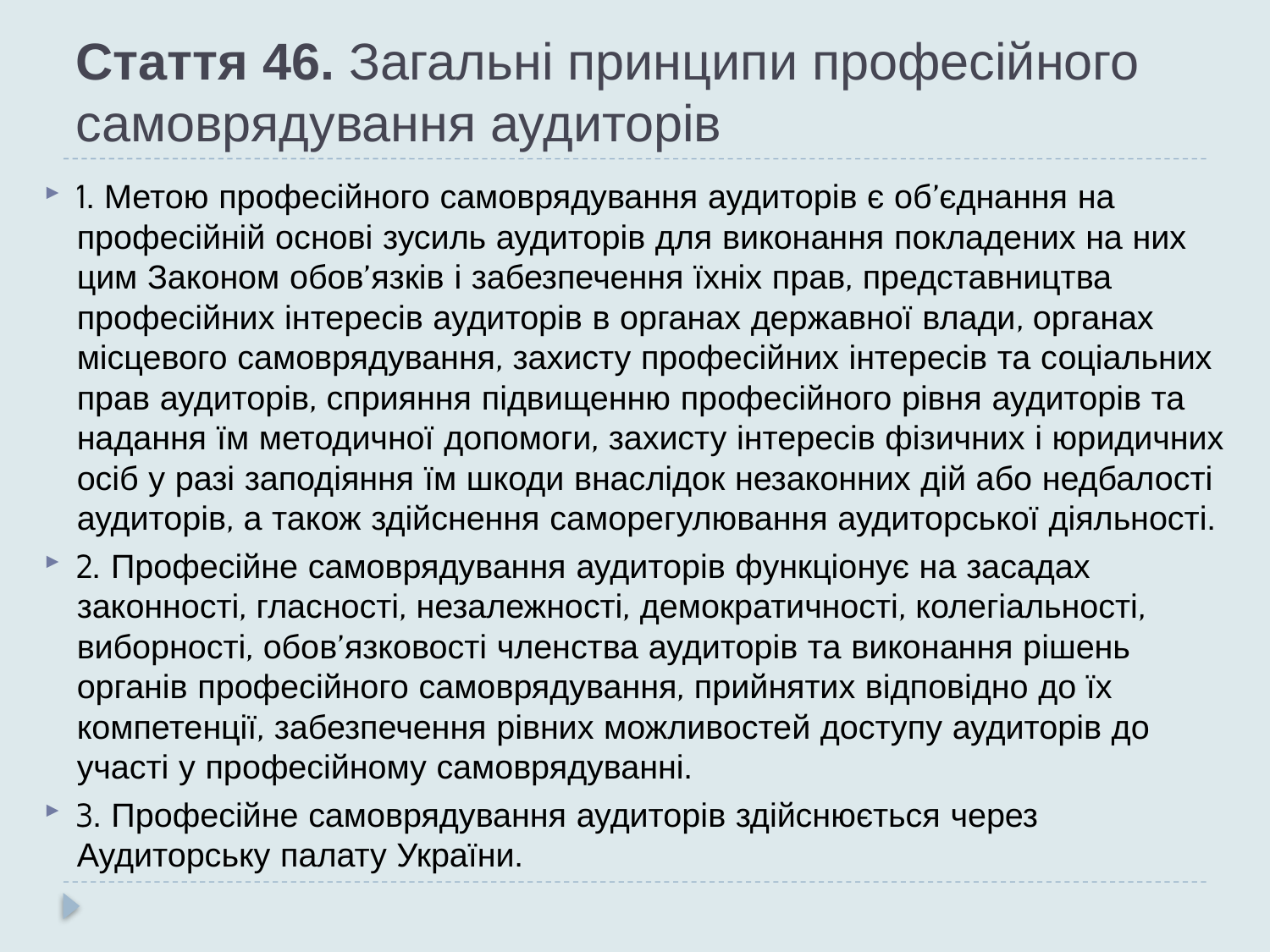

# Стаття 46. Загальні принципи професійного самоврядування аудиторів
1. Метою професійного самоврядування аудиторів є об’єднання на професійній основі зусиль аудиторів для виконання покладених на них цим Законом обов’язків і забезпечення їхніх прав, представництва професійних інтересів аудиторів в органах державної влади, органах місцевого самоврядування, захисту професійних інтересів та соціальних прав аудиторів, сприяння підвищенню професійного рівня аудиторів та надання їм методичної допомоги, захисту інтересів фізичних і юридичних осіб у разі заподіяння їм шкоди внаслідок незаконних дій або недбалості аудиторів, а також здійснення саморегулювання аудиторської діяльності.
2. Професійне самоврядування аудиторів функціонує на засадах законності, гласності, незалежності, демократичності, колегіальності, виборності, обов’язковості членства аудиторів та виконання рішень органів професійного самоврядування, прийнятих відповідно до їх компетенції, забезпечення рівних можливостей доступу аудиторів до участі у професійному самоврядуванні.
3. Професійне самоврядування аудиторів здійснюється через Аудиторську палату України.